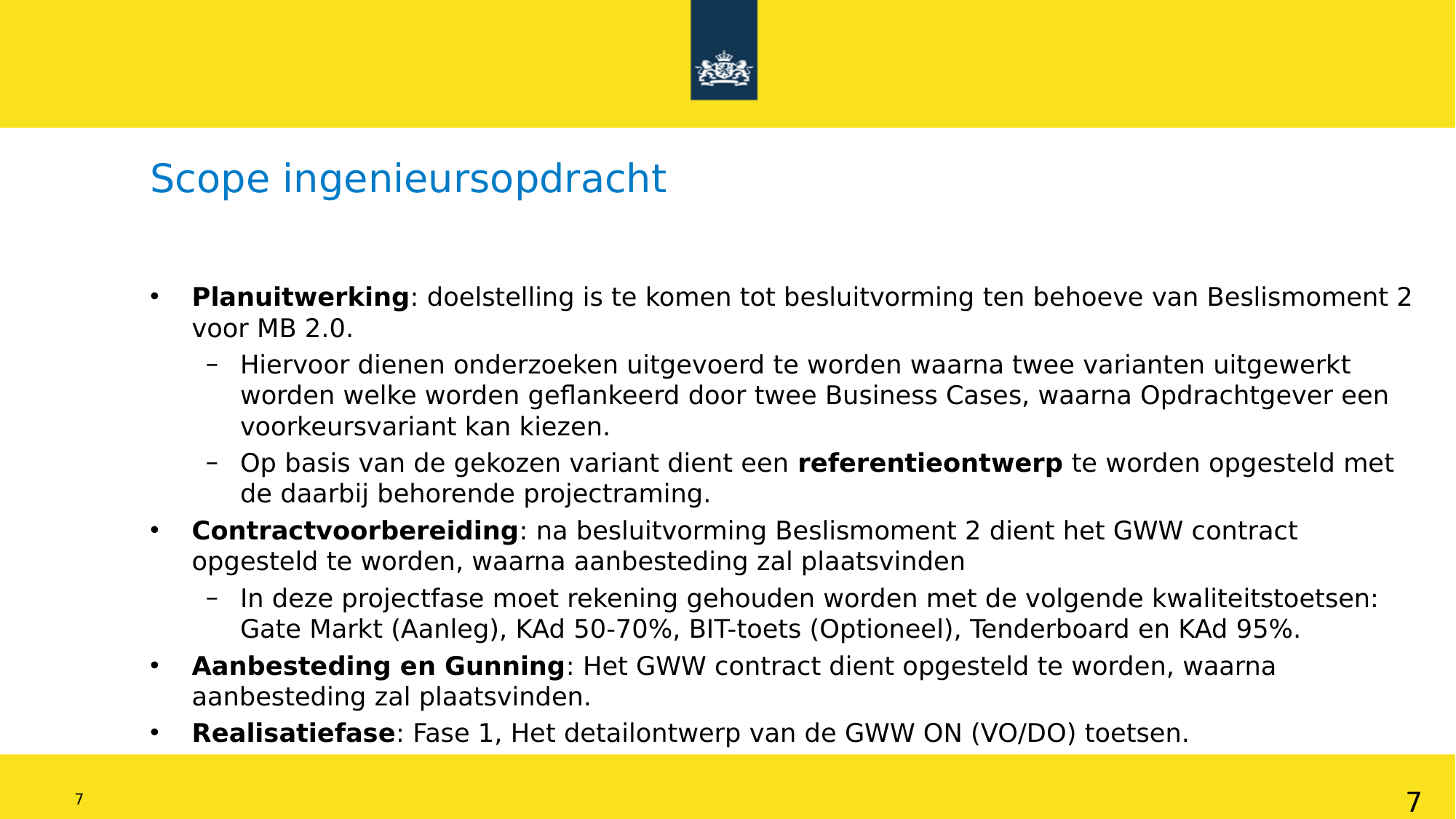

Scope ingenieursopdracht
Planuitwerking: doelstelling is te komen tot besluitvorming ten behoeve van Beslismoment 2 voor MB 2.0.
Hiervoor dienen onderzoeken uitgevoerd te worden waarna twee varianten uitgewerkt worden welke worden geflankeerd door twee Business Cases, waarna Opdrachtgever een voorkeursvariant kan kiezen.
Op basis van de gekozen variant dient een referentieontwerp te worden opgesteld met de daarbij behorende projectraming.
Contractvoorbereiding: na besluitvorming Beslismoment 2 dient het GWW contract opgesteld te worden, waarna aanbesteding zal plaatsvinden
In deze projectfase moet rekening gehouden worden met de volgende kwaliteitstoetsen: Gate Markt (Aanleg), KAd 50-70%, BIT-toets (Optioneel), Tenderboard en KAd 95%.
Aanbesteding en Gunning: Het GWW contract dient opgesteld te worden, waarna aanbesteding zal plaatsvinden.
Realisatiefase: Fase 1, Het detailontwerp van de GWW ON (VO/DO) toetsen.

7